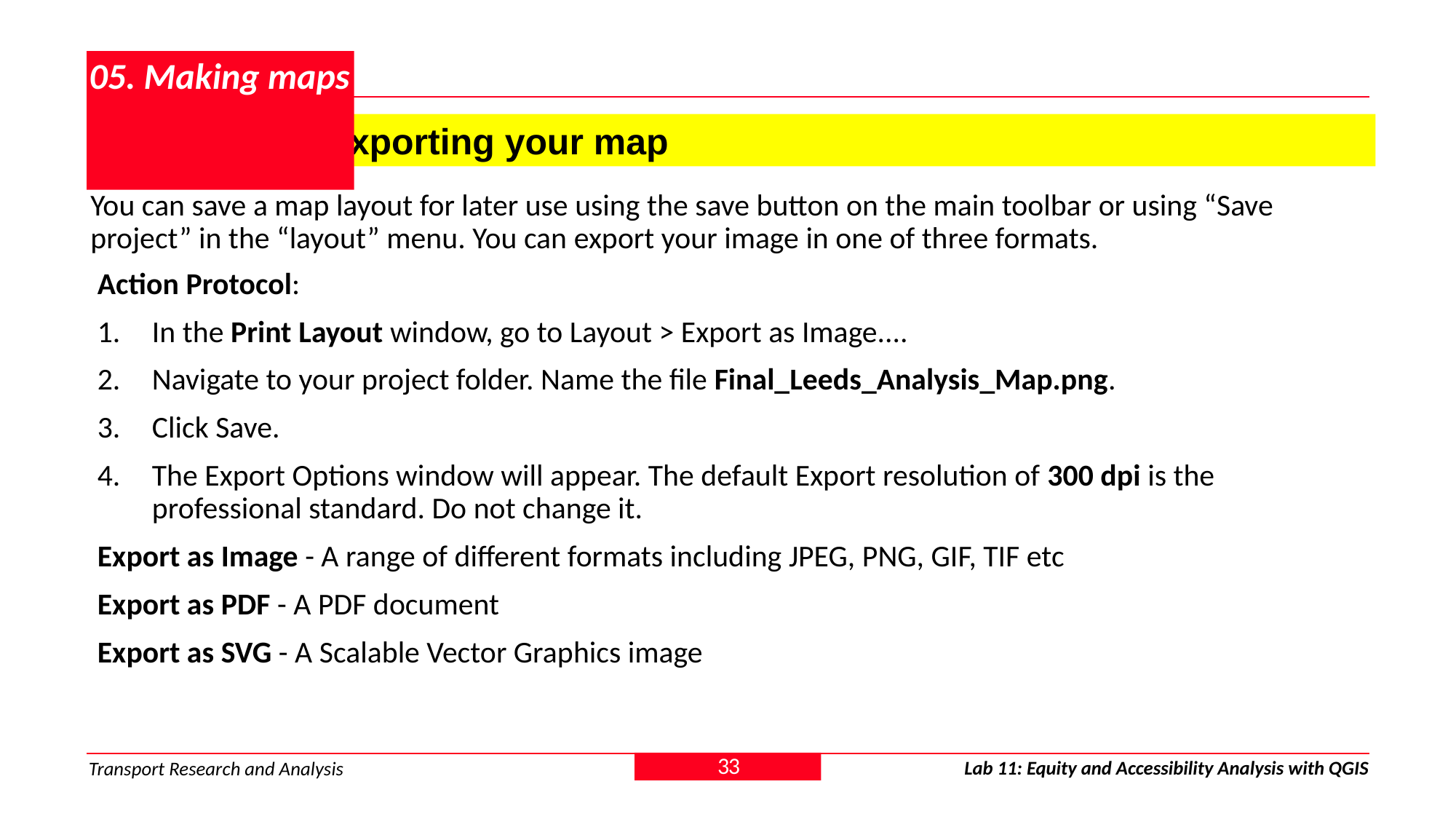

# 05. Making maps
5.2. Saving & Exporting your map
You can save a map layout for later use using the save button on the main toolbar or using “Save project” in the “layout” menu. You can export your image in one of three formats.
Action Protocol:
In the Print Layout window, go to Layout > Export as Image....
Navigate to your project folder. Name the file Final_Leeds_Analysis_Map.png.
Click Save.
The Export Options window will appear. The default Export resolution of 300 dpi is the professional standard. Do not change it.
Export as Image - A range of different formats including JPEG, PNG, GIF, TIF etc
Export as PDF - A PDF document
Export as SVG - A Scalable Vector Graphics image